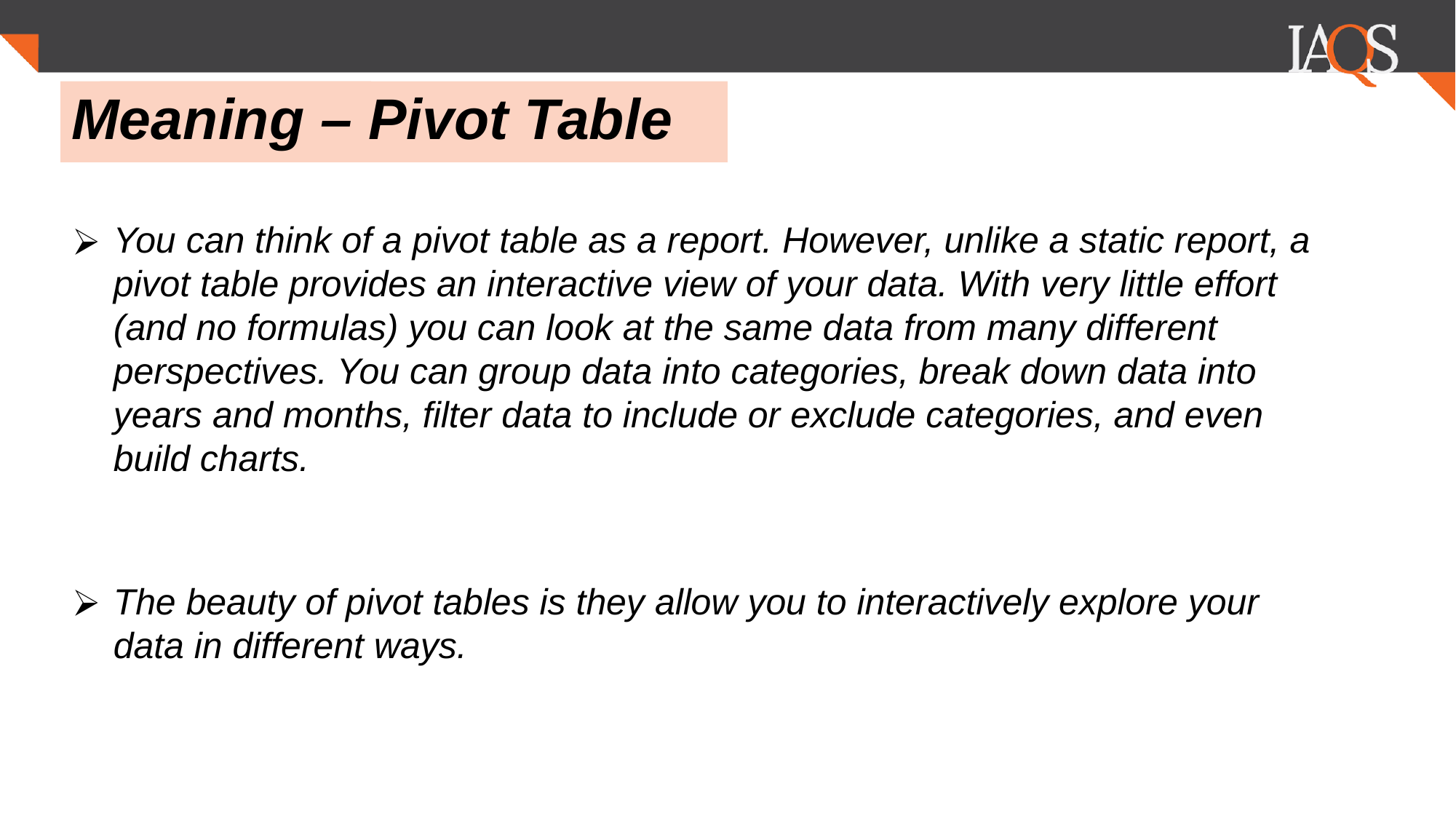

.

# Meaning – Pivot Table
You can think of a pivot table as a report. However, unlike a static report, a pivot table provides an interactive view of your data. With very little effort (and no formulas) you can look at the same data from many different perspectives. You can group data into categories, break down data into years and months, filter data to include or exclude categories, and even build charts.

The beauty of pivot tables is they allow you to interactively explore your data in different ways.